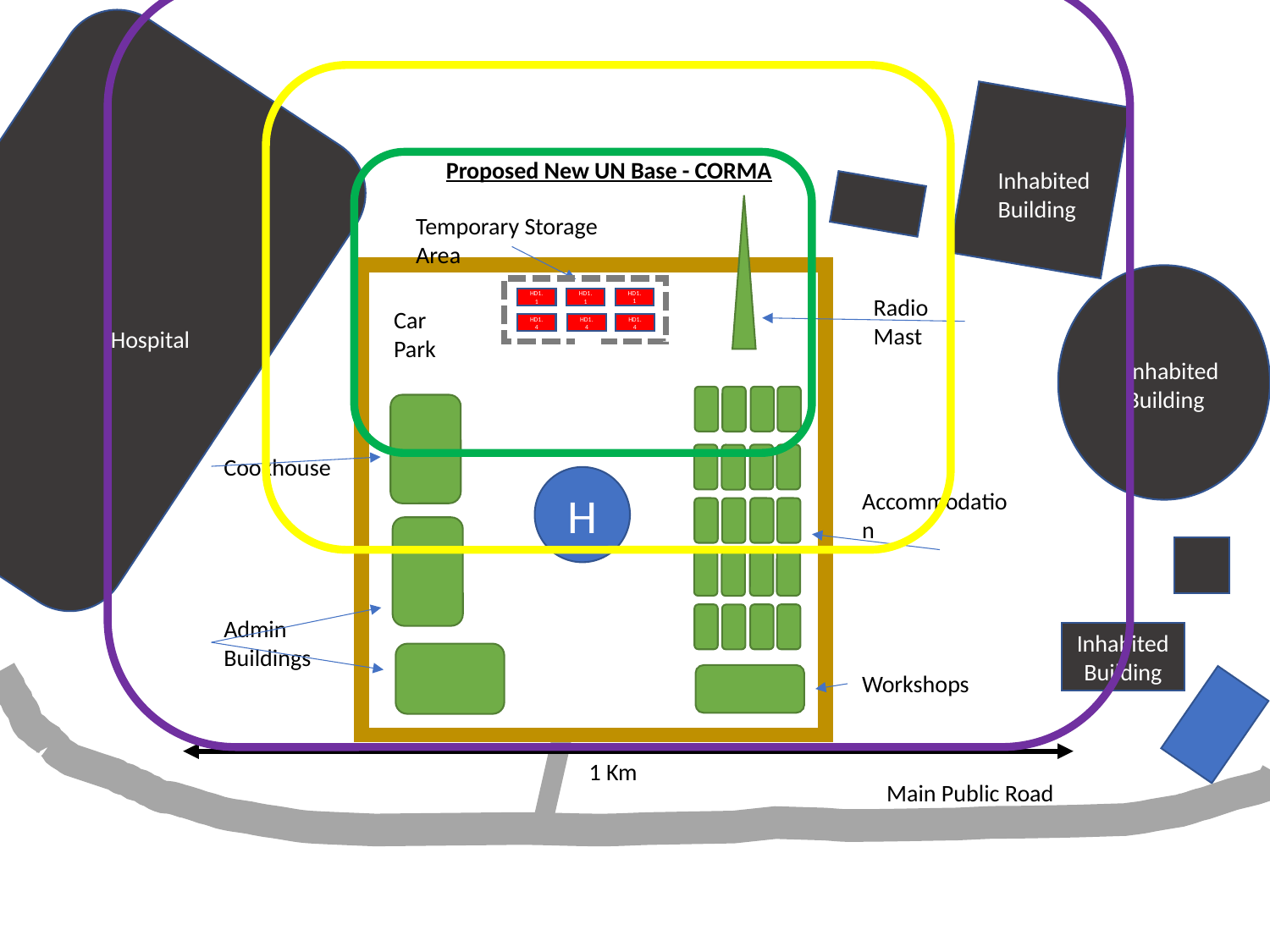

Proposed New UN Base - CORMA
Lesson 10

Inhabited Building

Temporary Storage Area

Radio Mast
HD1.1
HD1.1
HD1.1
Car Park
HD1.4
HD1.4
HD1.4
Hospital

Inhabited Building

Cookhouse
H
Accommodation

Admin Buildings
Inhabited Building

Workshops

1 Km
Main Public Road